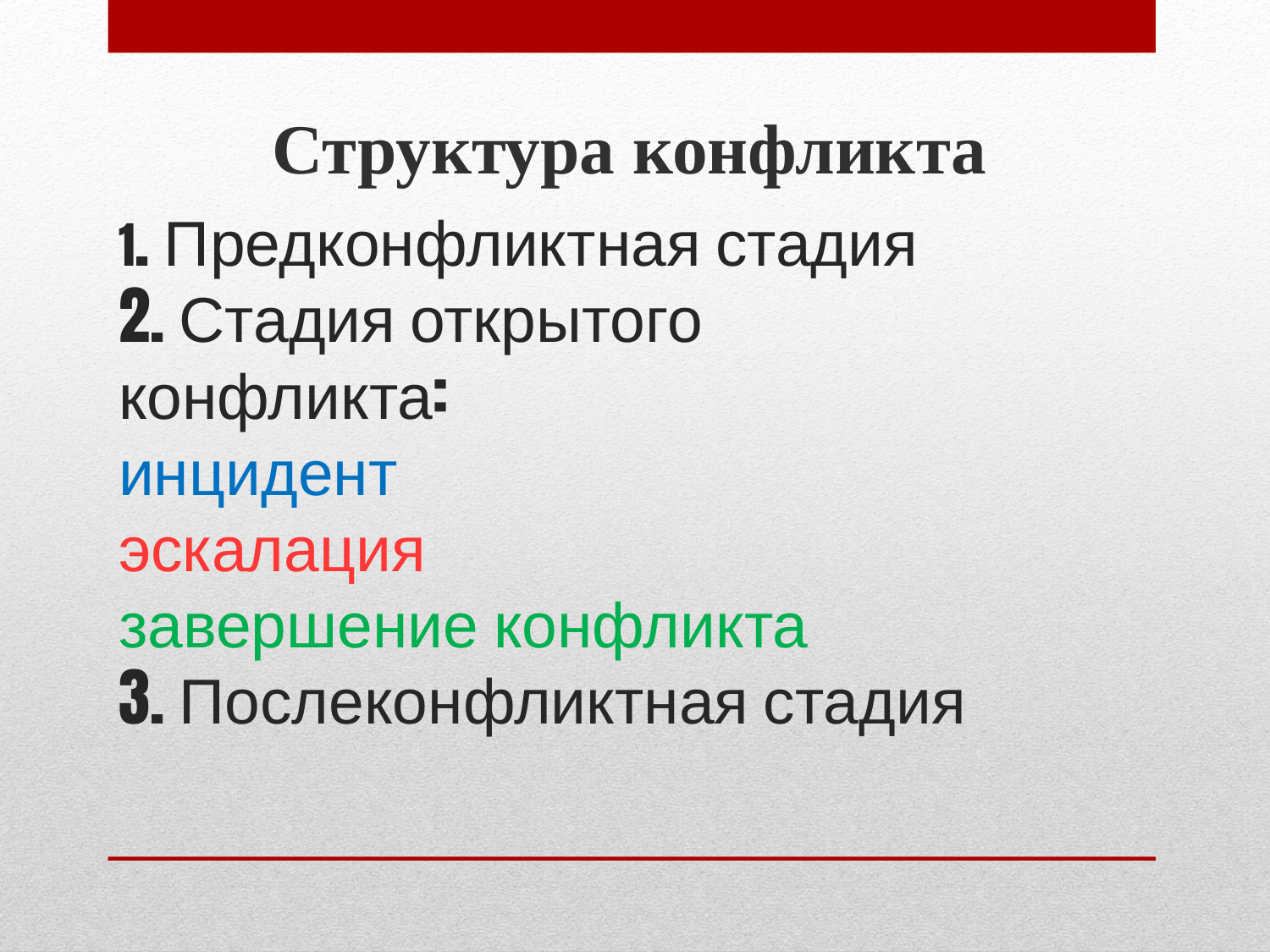

Структура конфликта
# 1. Предконфликтная стадия 2. Стадия открытого конфликта: инцидент эскалация завершение конфликта 3. Послеконфликтная стадия